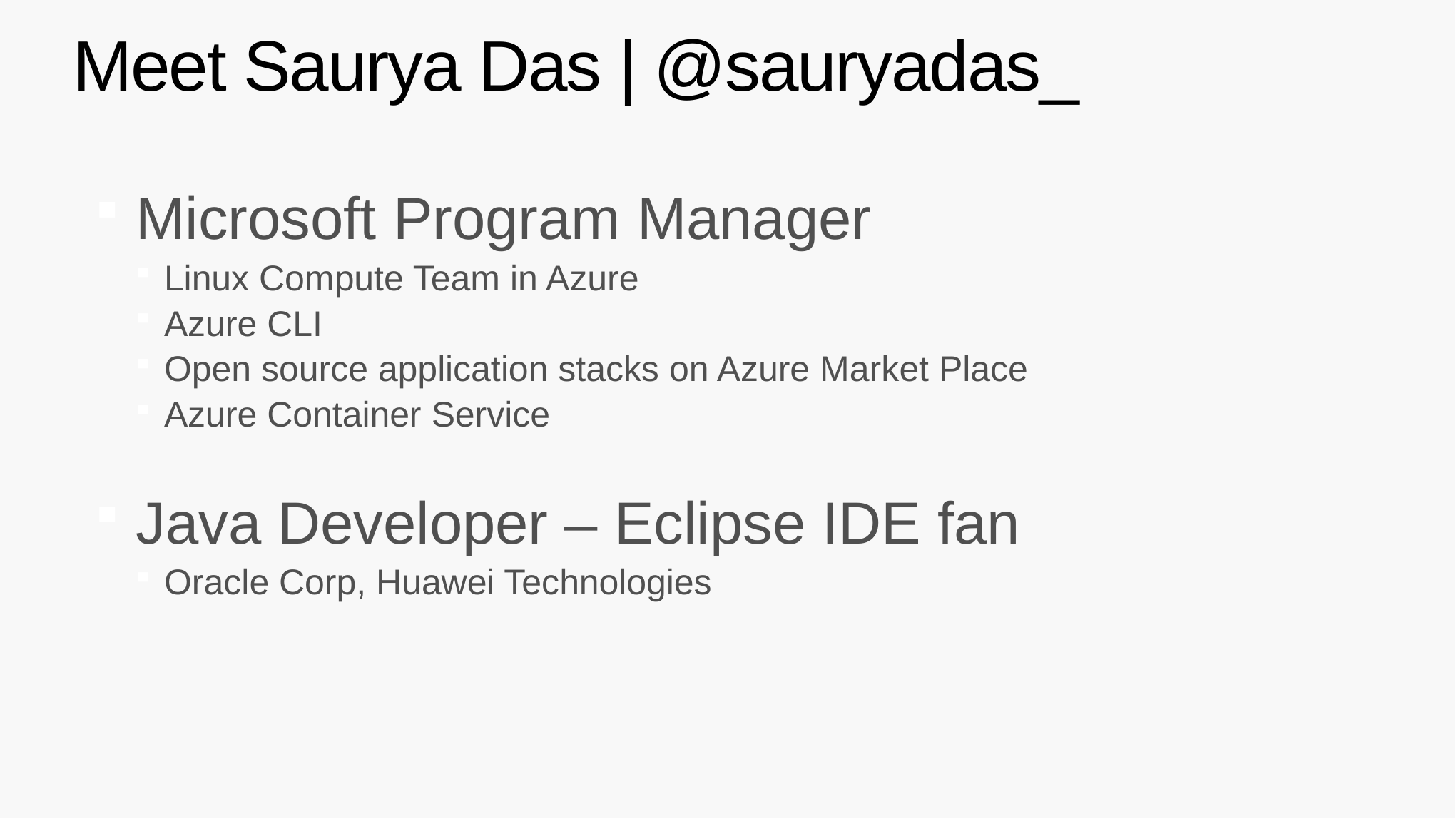

Meet Saurya Das | @sauryadas_
Microsoft Program Manager
Linux Compute Team in Azure
Azure CLI
Open source application stacks on Azure Market Place
Azure Container Service

Java Developer – Eclipse IDE fan
Oracle Corp, Huawei Technologies